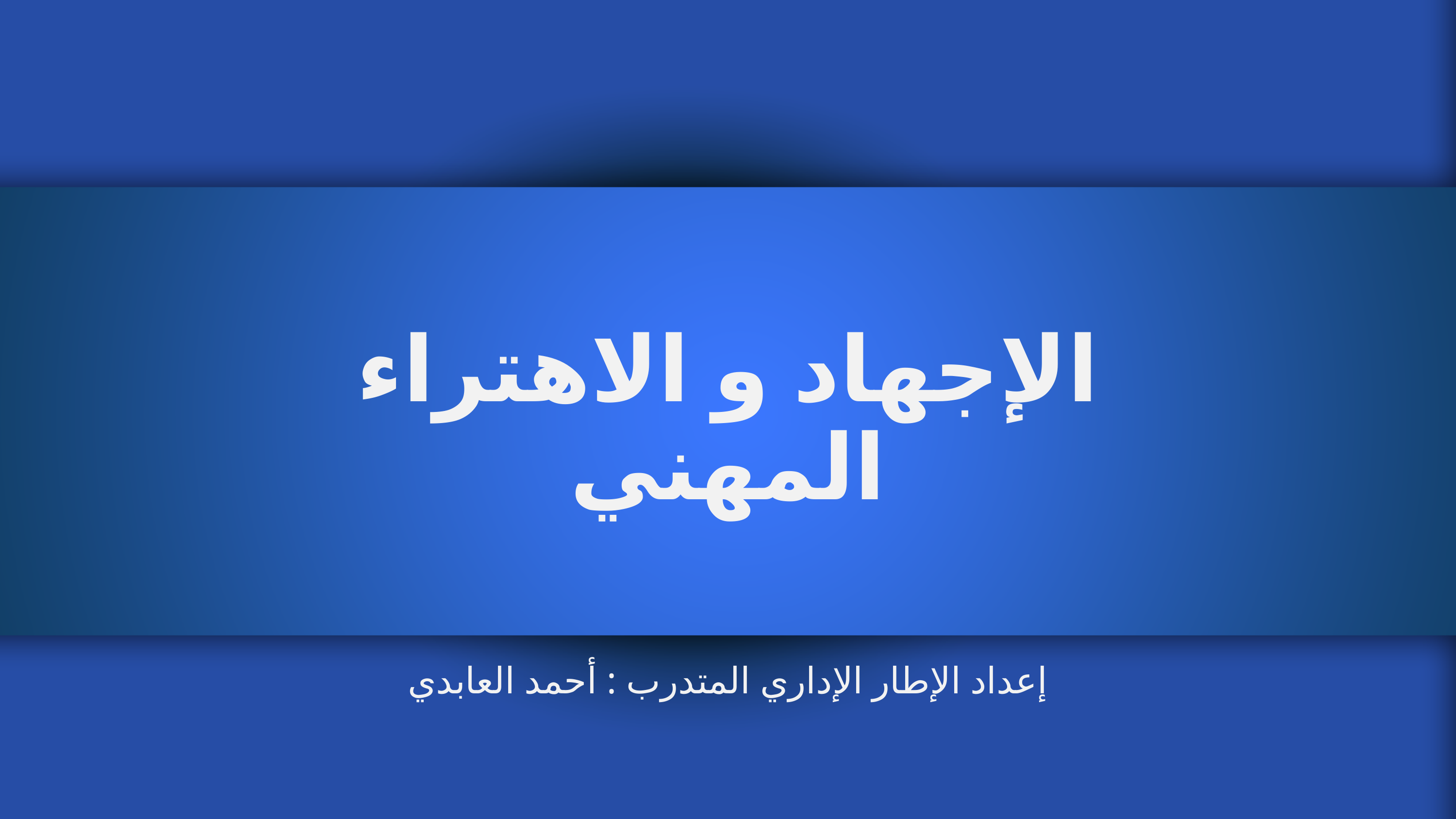

# الإجهاد و الاهتراء المهني
إعداد الإطار الإداري المتدرب : أحمد العابدي